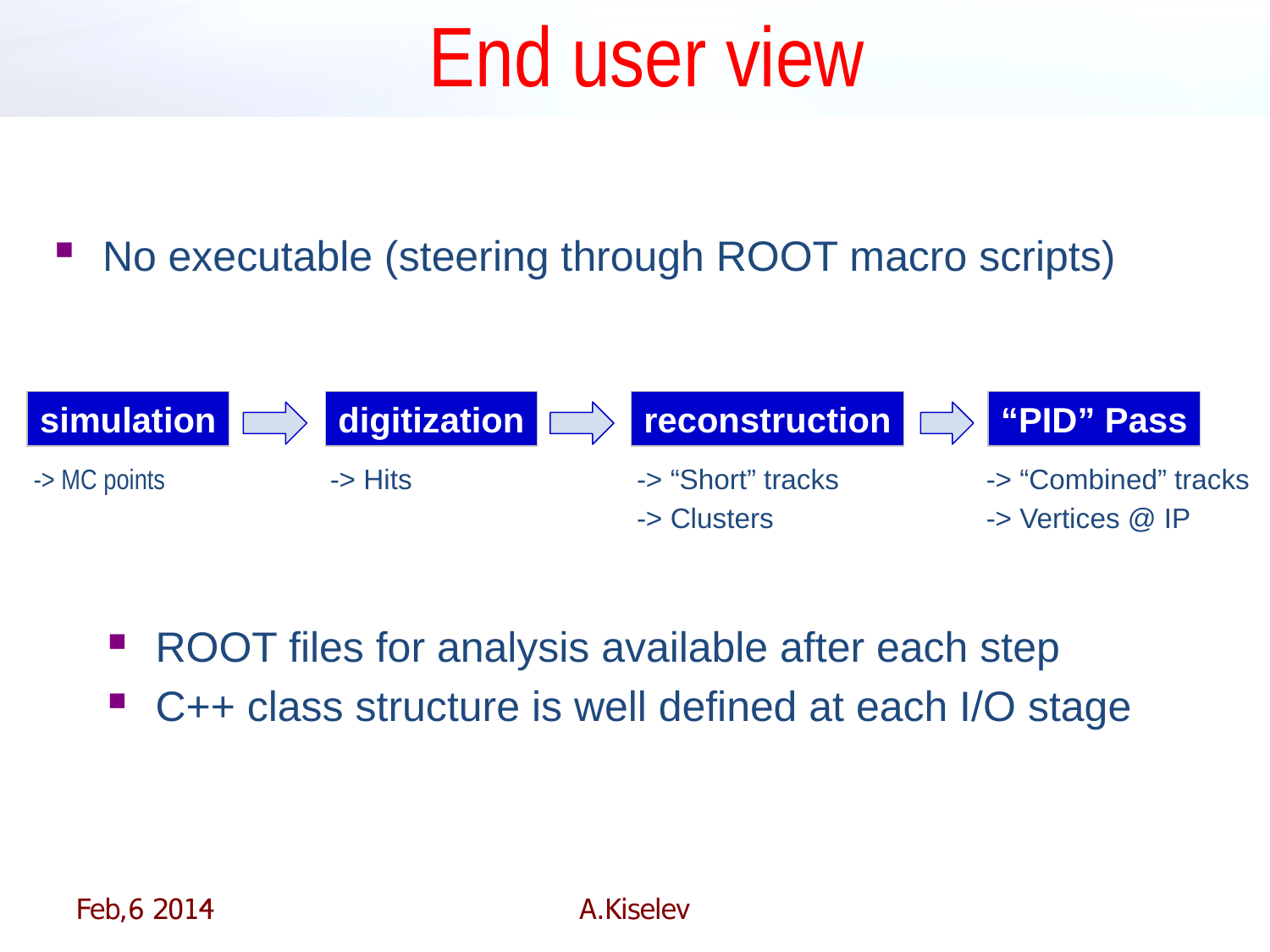

# End user view
No executable (steering through ROOT macro scripts)
simulation
digitization
reconstruction
“PID” Pass

-> MC points
-> Hits
-> “Short” tracks
-> Clusters
-> “Combined” tracks
-> Vertices @ IP
ROOT files for analysis available after each step
C++ class structure is well defined at each I/O stage
Feb,6 2014
A.Kiselev